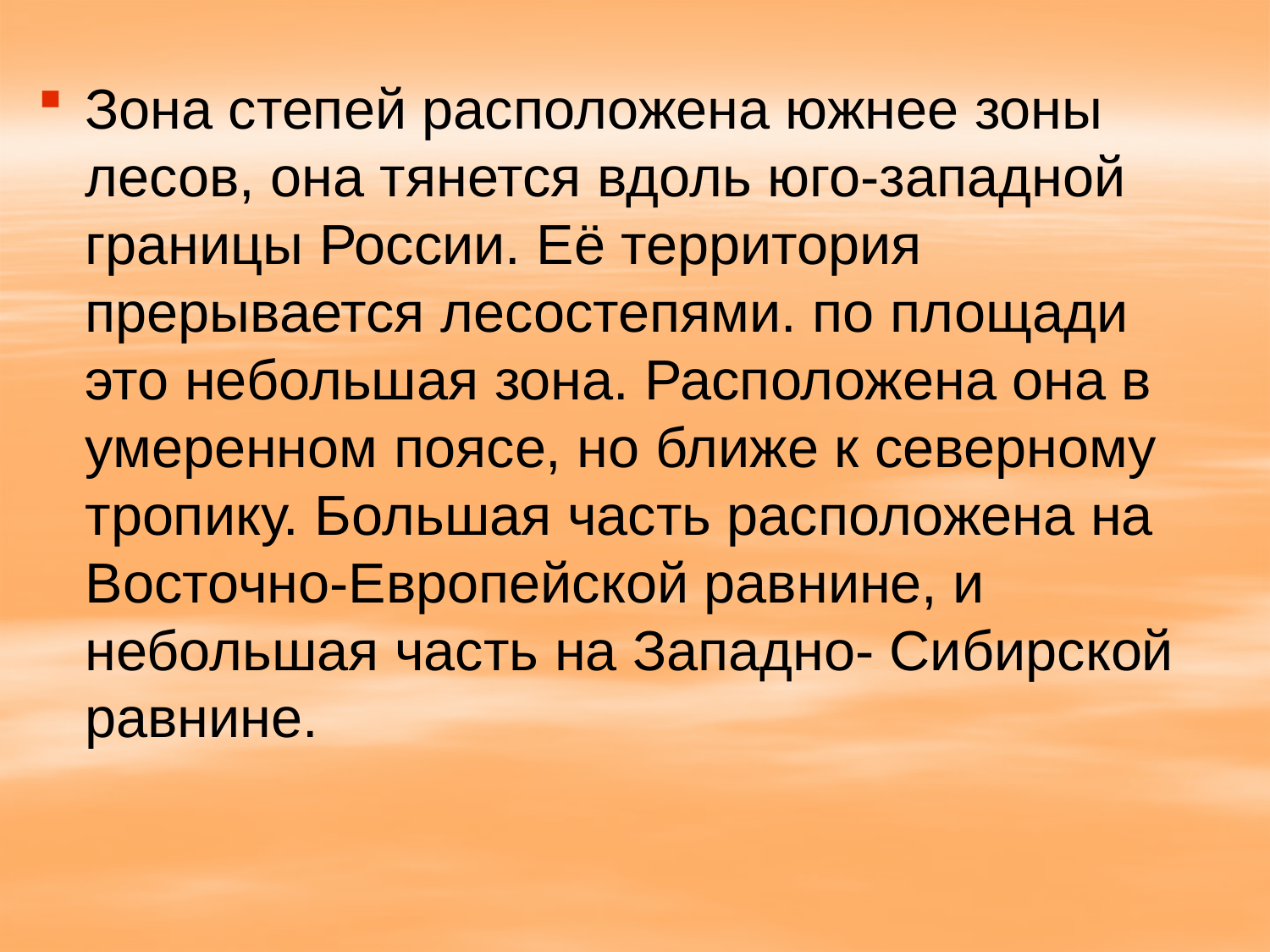

Зона степей расположена южнее зоны лесов, она тянется вдоль юго-западной границы России. Её территория прерывается лесостепями. по площади это небольшая зона. Расположена она в умеренном поясе, но ближе к северному тропику. Большая часть расположена на Восточно-Европейской равнине, и небольшая часть на Западно- Сибирской равнине.